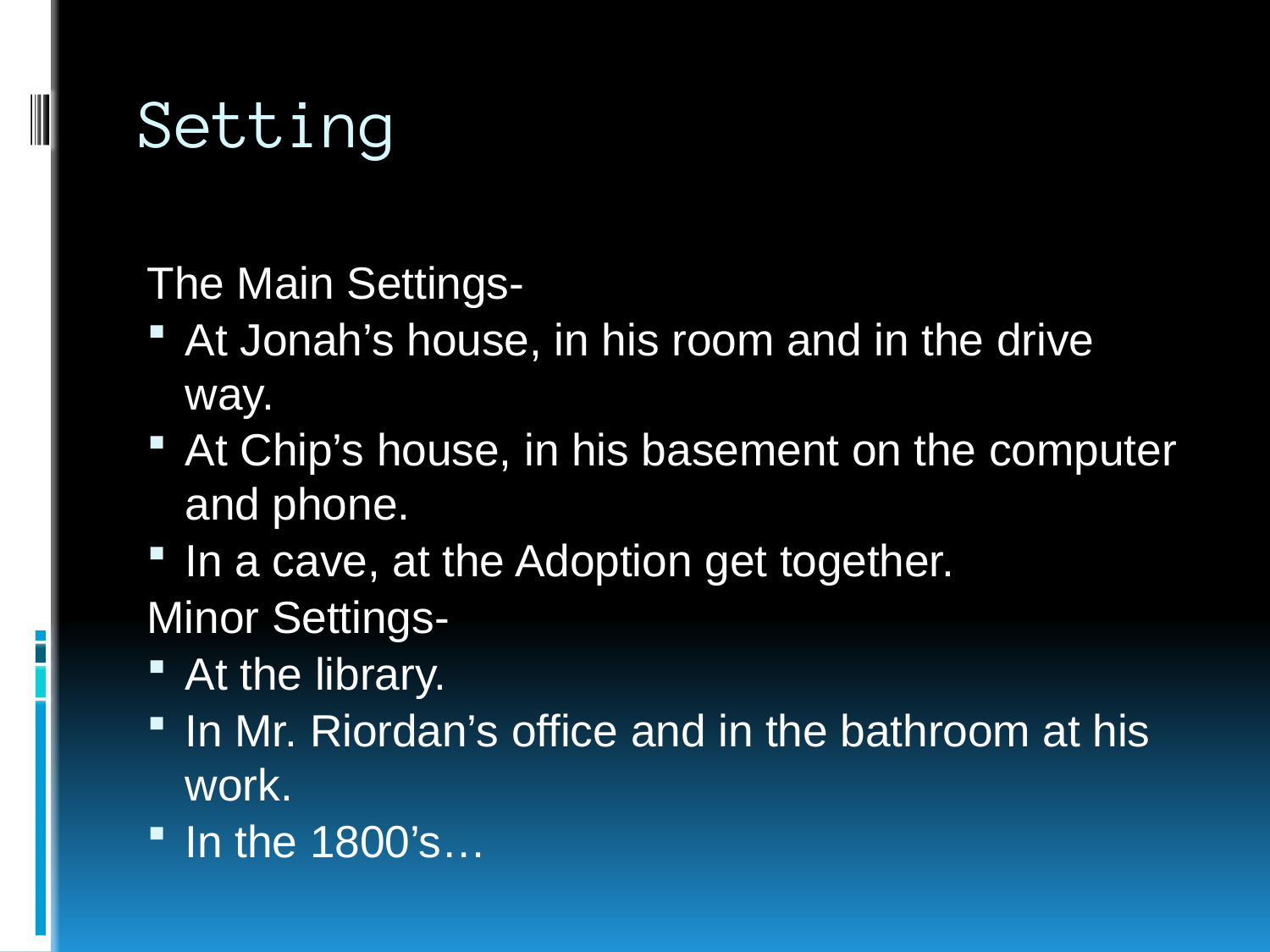

# Setting
The Main Settings-
At Jonah’s house, in his room and in the drive way.
At Chip’s house, in his basement on the computer and phone.
In a cave, at the Adoption get together.
Minor Settings-
At the library.
In Mr. Riordan’s office and in the bathroom at his work.
In the 1800’s…